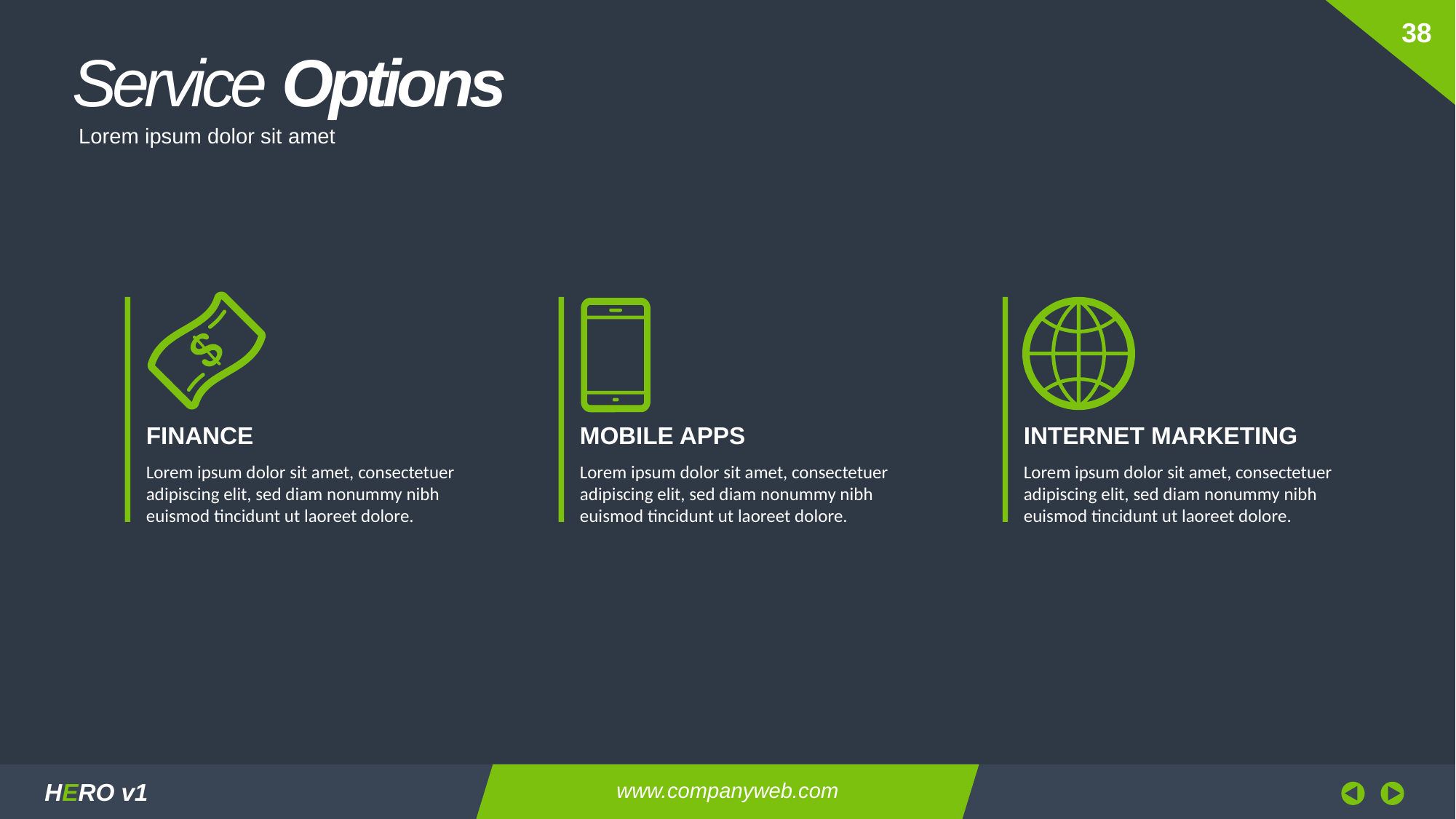

Service Options
Lorem ipsum dolor sit amet

FINANCE
MOBILE APPS
INTERNET MARKETING
Lorem ipsum dolor sit amet, consectetuer adipiscing elit, sed diam nonummy nibh euismod tincidunt ut laoreet dolore.
Lorem ipsum dolor sit amet, consectetuer adipiscing elit, sed diam nonummy nibh euismod tincidunt ut laoreet dolore.
Lorem ipsum dolor sit amet, consectetuer adipiscing elit, sed diam nonummy nibh euismod tincidunt ut laoreet dolore.